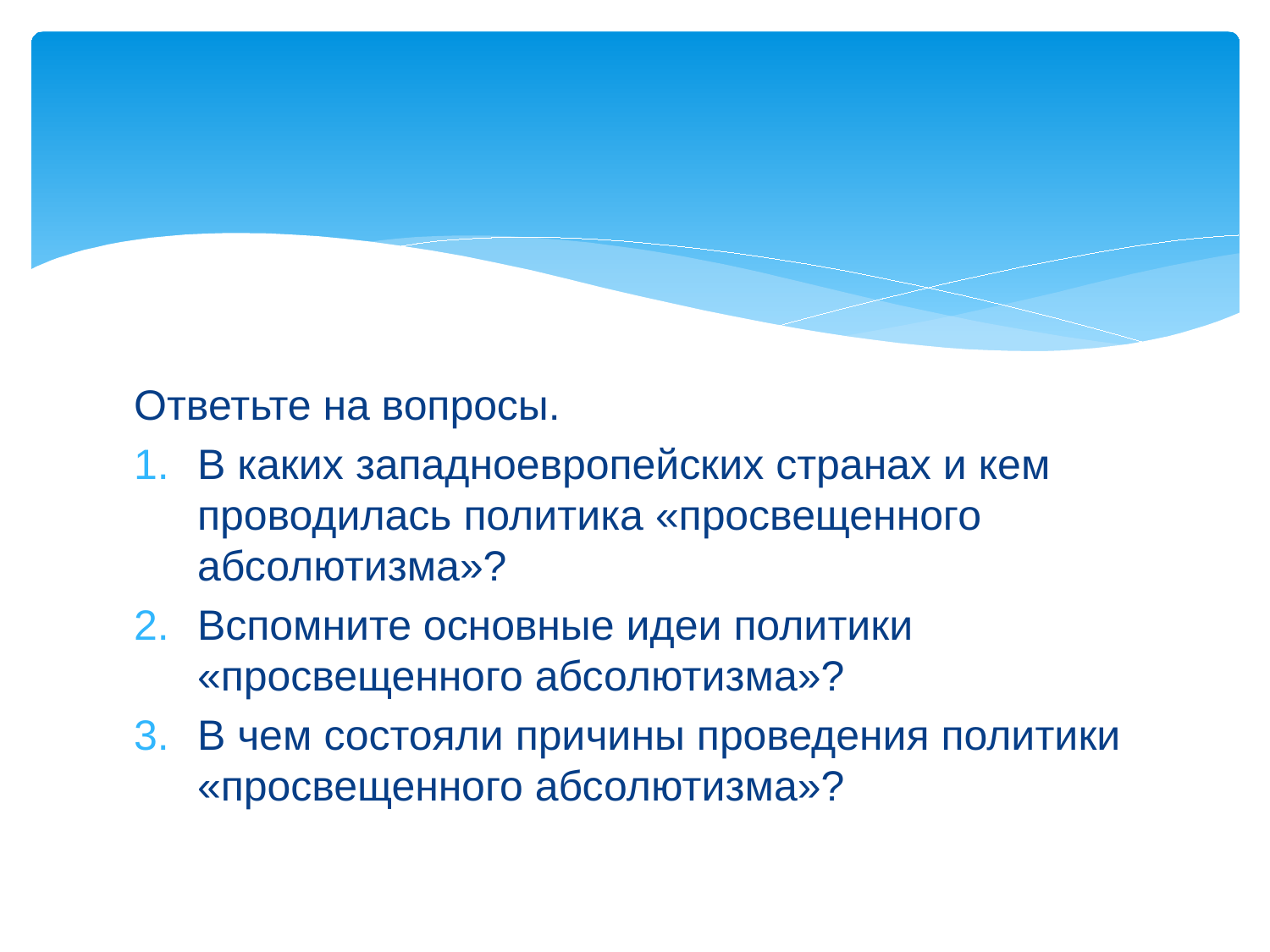

#
Ответьте на вопросы.
В каких западноевропейских странах и кем проводилась политика «просвещенного абсолютизма»?
Вспомните основные идеи политики «просвещенного абсолютизма»?
В чем состояли причины проведения политики «просвещенного абсолютизма»?